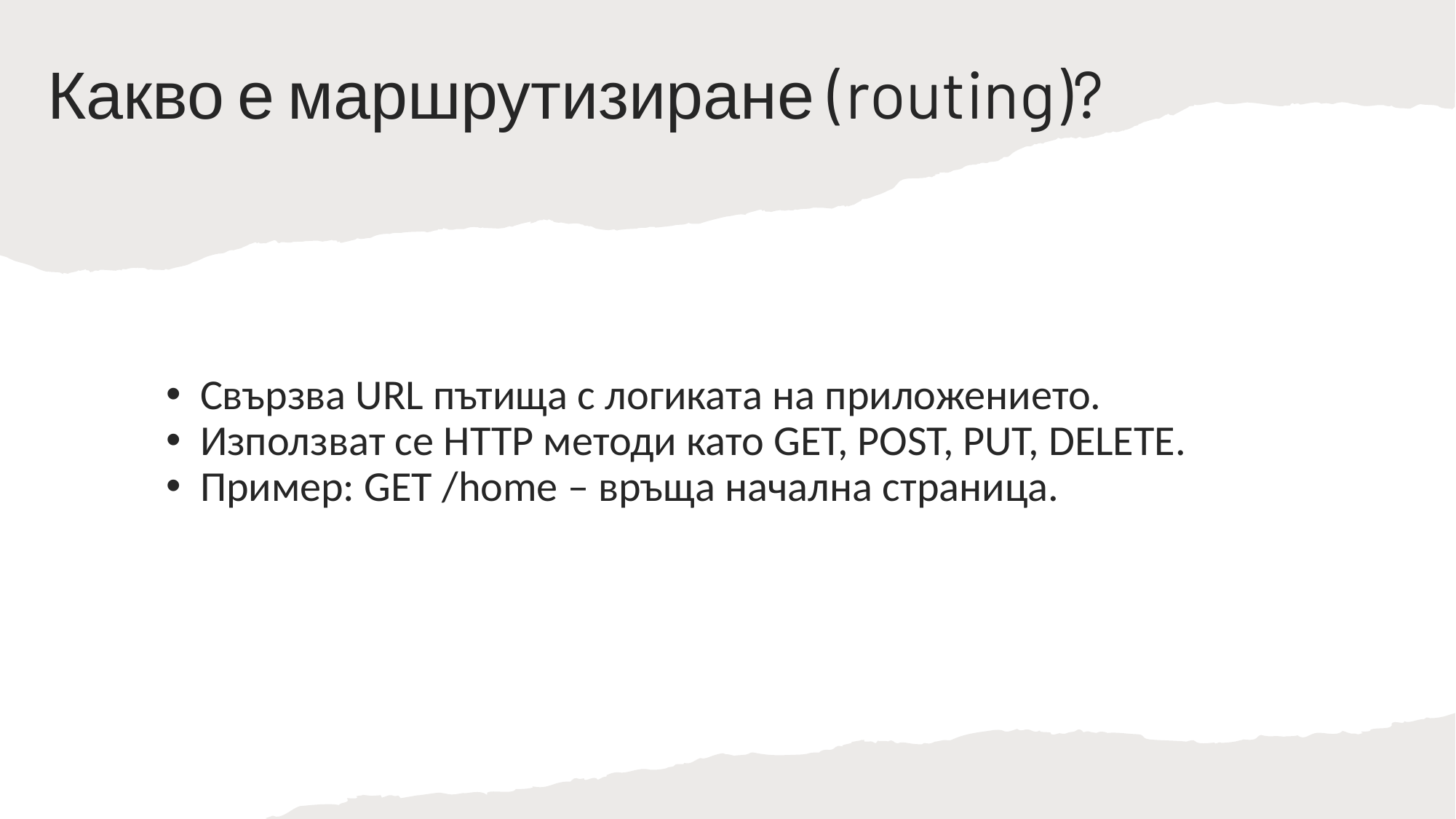

# Какво е маршрутизиране (routing)?
Свързва URL пътища с логиката на приложението.
Използват се HTTP методи като GET, POST, PUT, DELETE.
Пример: GET /home – връща начална страница.